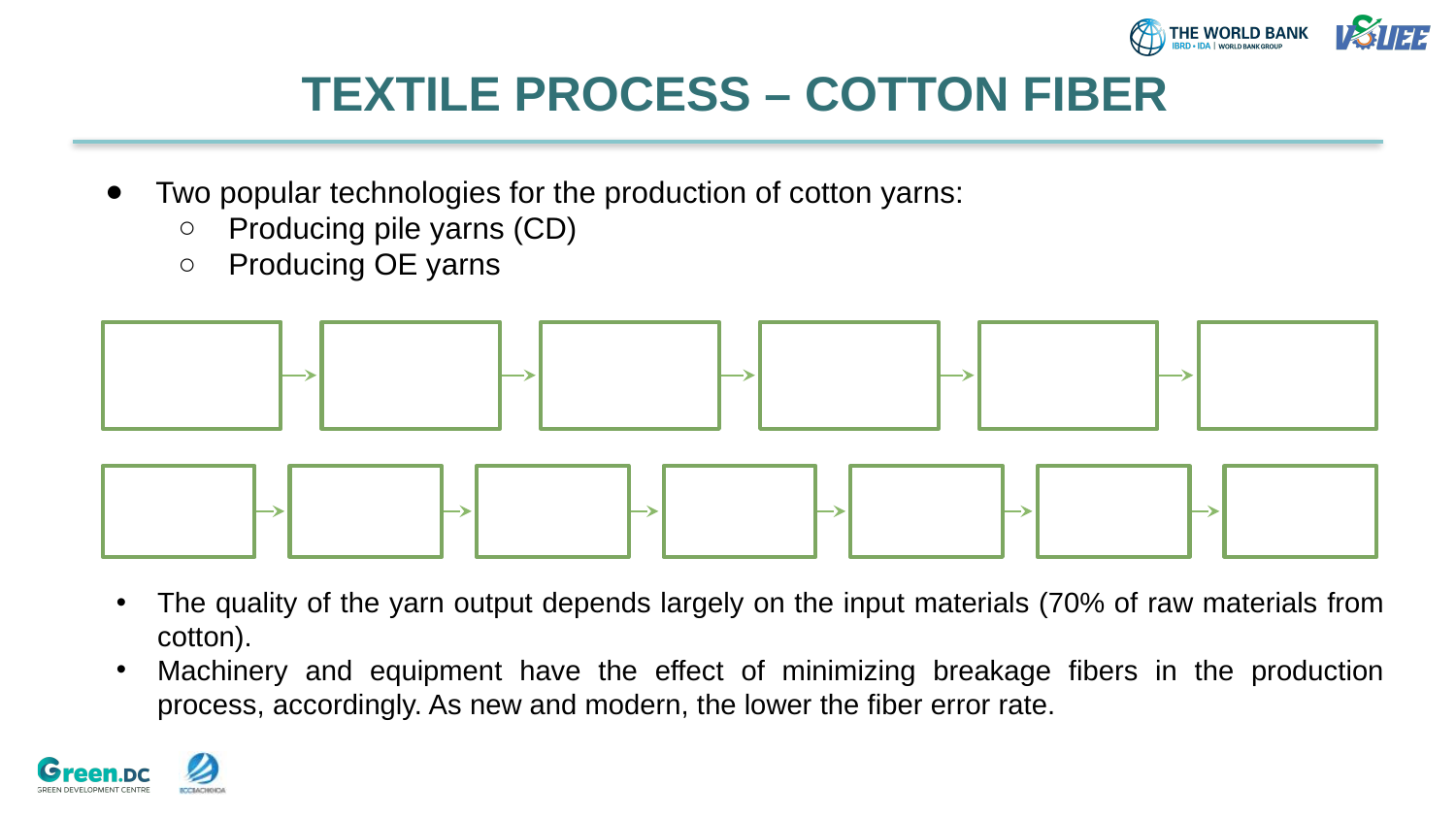

# TEXTILE PROCESS – COTTON FIBER
Two popular technologies for the production of cotton yarns:
Producing pile yarns (CD)
Producing OE yarns

Cotton

Opening, blending and carding

Sliver formation

OE spinning machine

Heat setting

OE yarn

Cotton

Opening, blending and carding

Sliver formation

Roving

Bobbin winding

Heat setting

CD yarn

The quality of the yarn output depends largely on the input materials (70% of raw materials from cotton).
Machinery and equipment have the effect of minimizing breakage fibers in the production process, accordingly. As new and modern, the lower the fiber error rate.